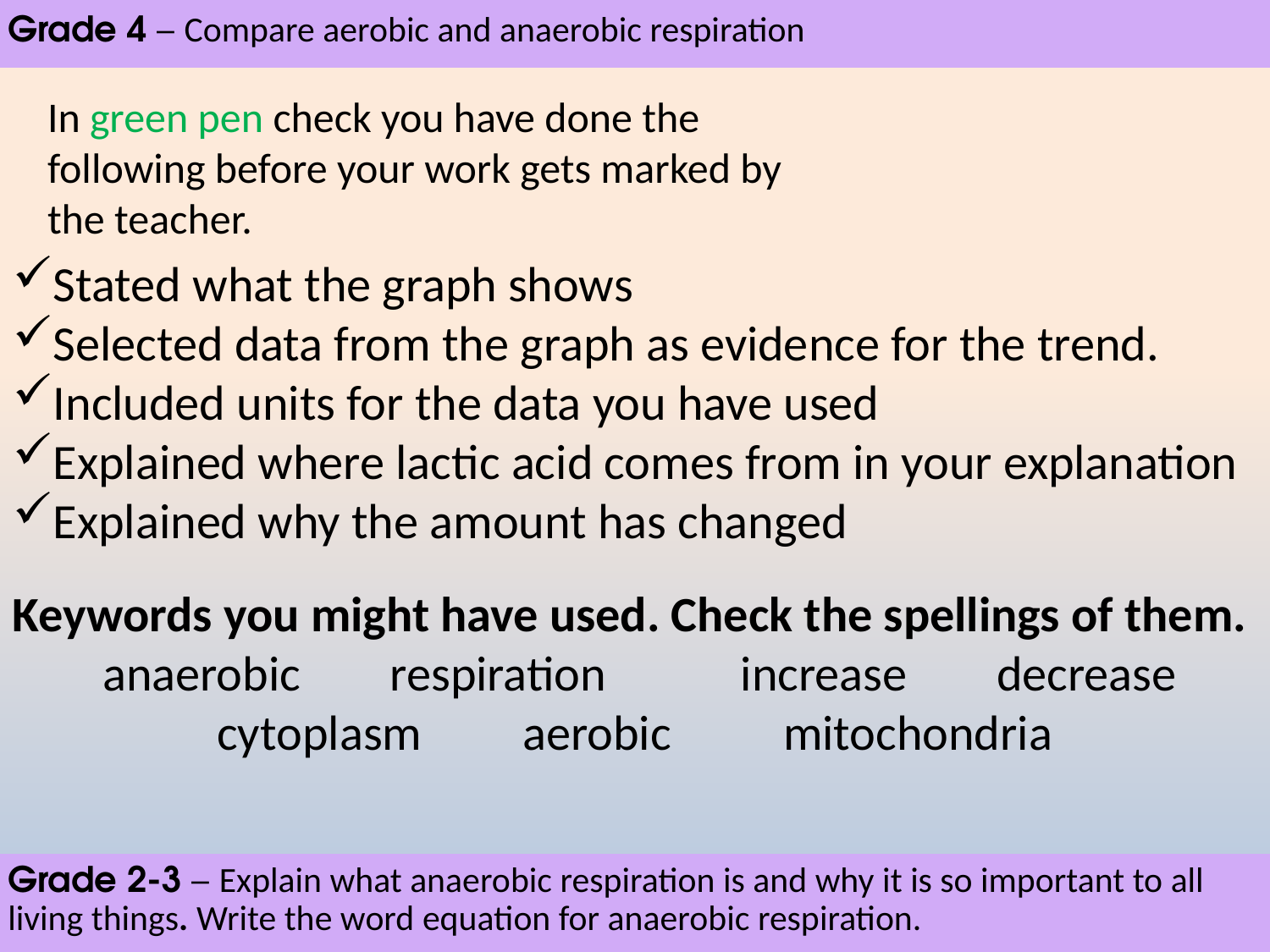

ASPIRE – Compare aerobic and anaerobic respiration

Grade 4 – Compare aerobic and anaerobic respiration

In green pen check you have done the following before your work gets marked by the teacher.

Stated what the graph shows
Selected data from the graph as evidence for the trend.
Included units for the data you have used
Explained where lactic acid comes from in your explanation
Explained why the amount has changed
Keywords you might have used. Check the spellings of them.
 anaerobic        respiration            increase        decrease
cytoplasm         aerobic          mitochondria

CHALLENGE – Explain what anaerobic respiration is and why it is so important to all living things. Write the word equation for anaerobic respiration.

Grade 2-3 – Explain what anaerobic respiration is and why it is so important to all living things. Write the word equation for anaerobic respiration.